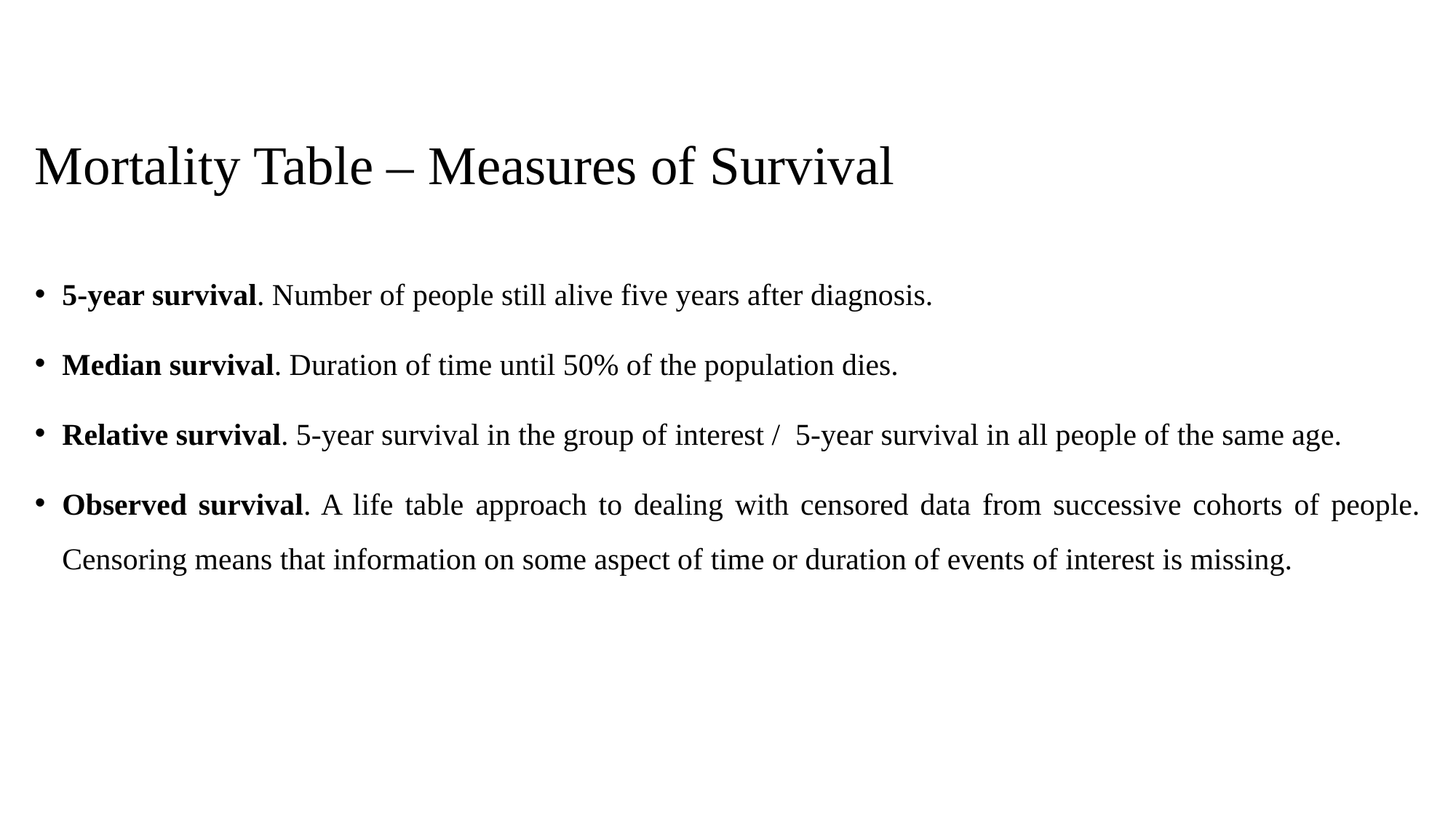

# Mortality Table – Measures of Survival
5-year survival. Number of people still alive five years after diagnosis.
Median survival. Duration of time until 50% of the population dies.
Relative survival. 5-year survival in the group of interest /  5-year survival in all people of the same age.
Observed survival. A life table approach to dealing with censored data from successive cohorts of people. Censoring means that information on some aspect of time or duration of events of interest is missing.